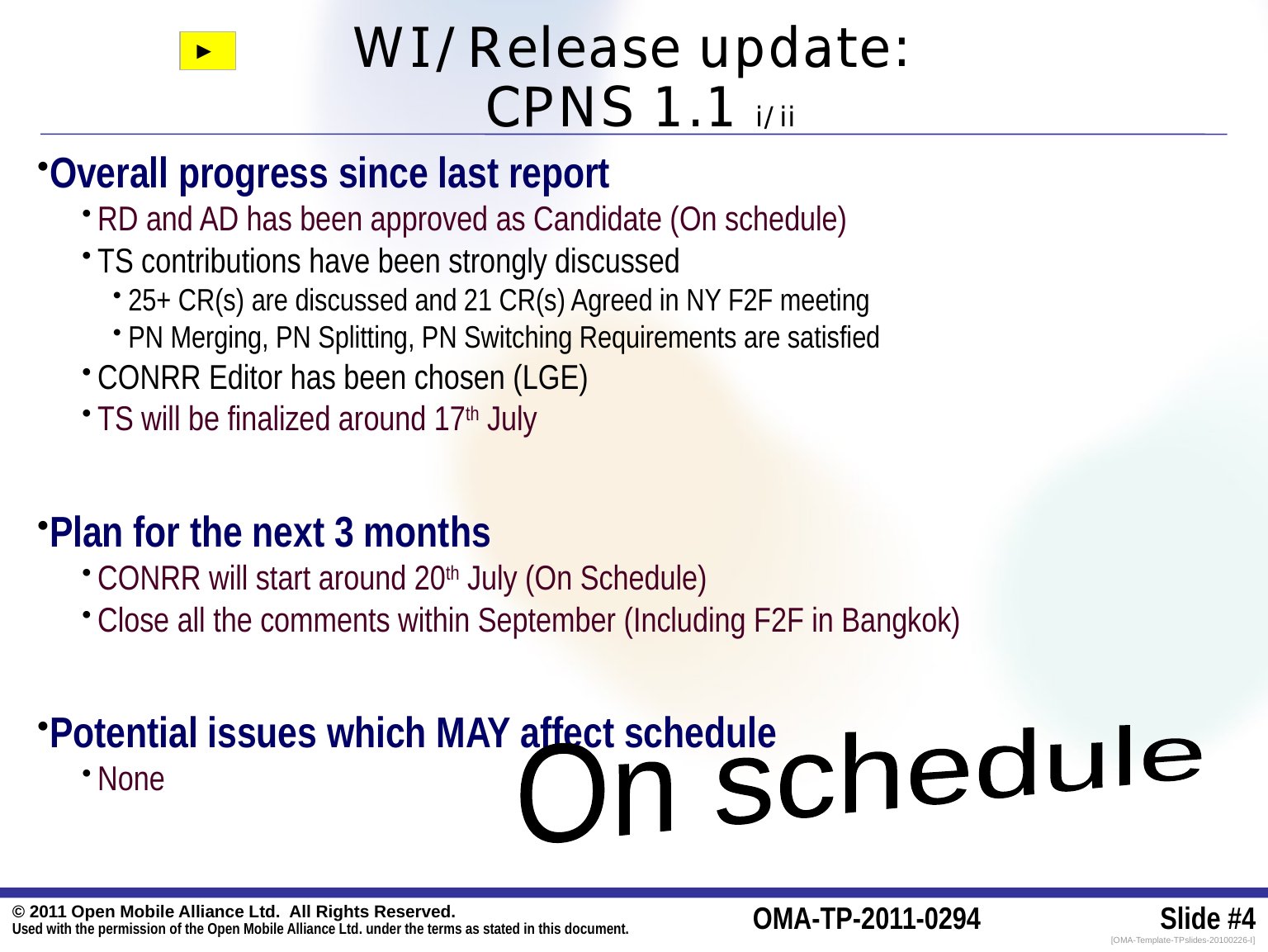

WI/Release update:
 CPNS 1.1 i/ii
►
▼
Overall progress since last report
RD and AD has been approved as Candidate (On schedule)
TS contributions have been strongly discussed
25+ CR(s) are discussed and 21 CR(s) Agreed in NY F2F meeting
PN Merging, PN Splitting, PN Switching Requirements are satisfied
CONRR Editor has been chosen (LGE)
TS will be finalized around 17th July

Plan for the next 3 months
CONRR will start around 20th July (On Schedule)
Close all the comments within September (Including F2F in Bangkok)

Potential issues which MAY affect schedule
None
On schedule